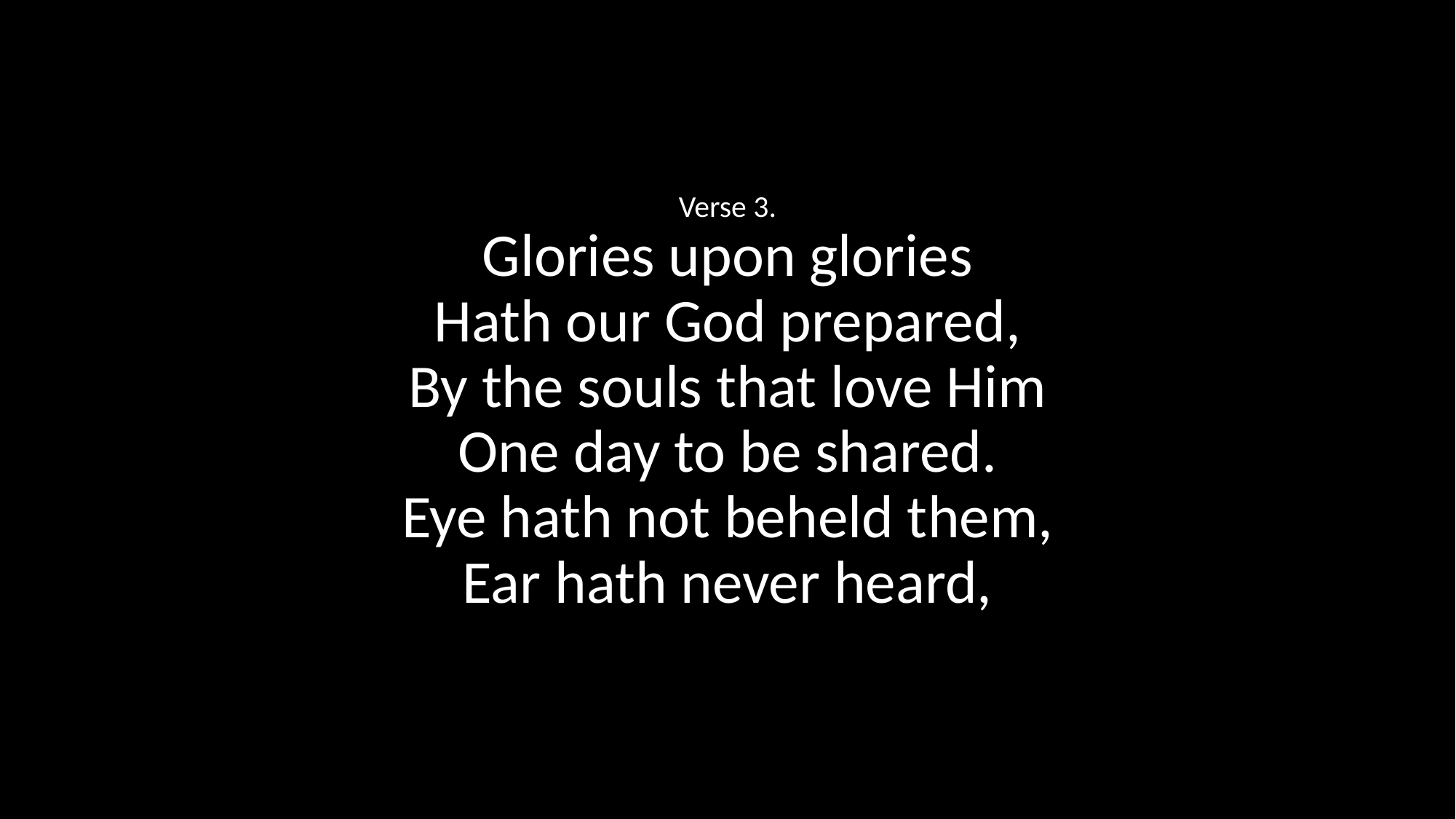

Verse 3.
Glories upon glories
Hath our God prepared,
By the souls that love Him
One day to be shared.
Eye hath not beheld them,
Ear hath never heard,